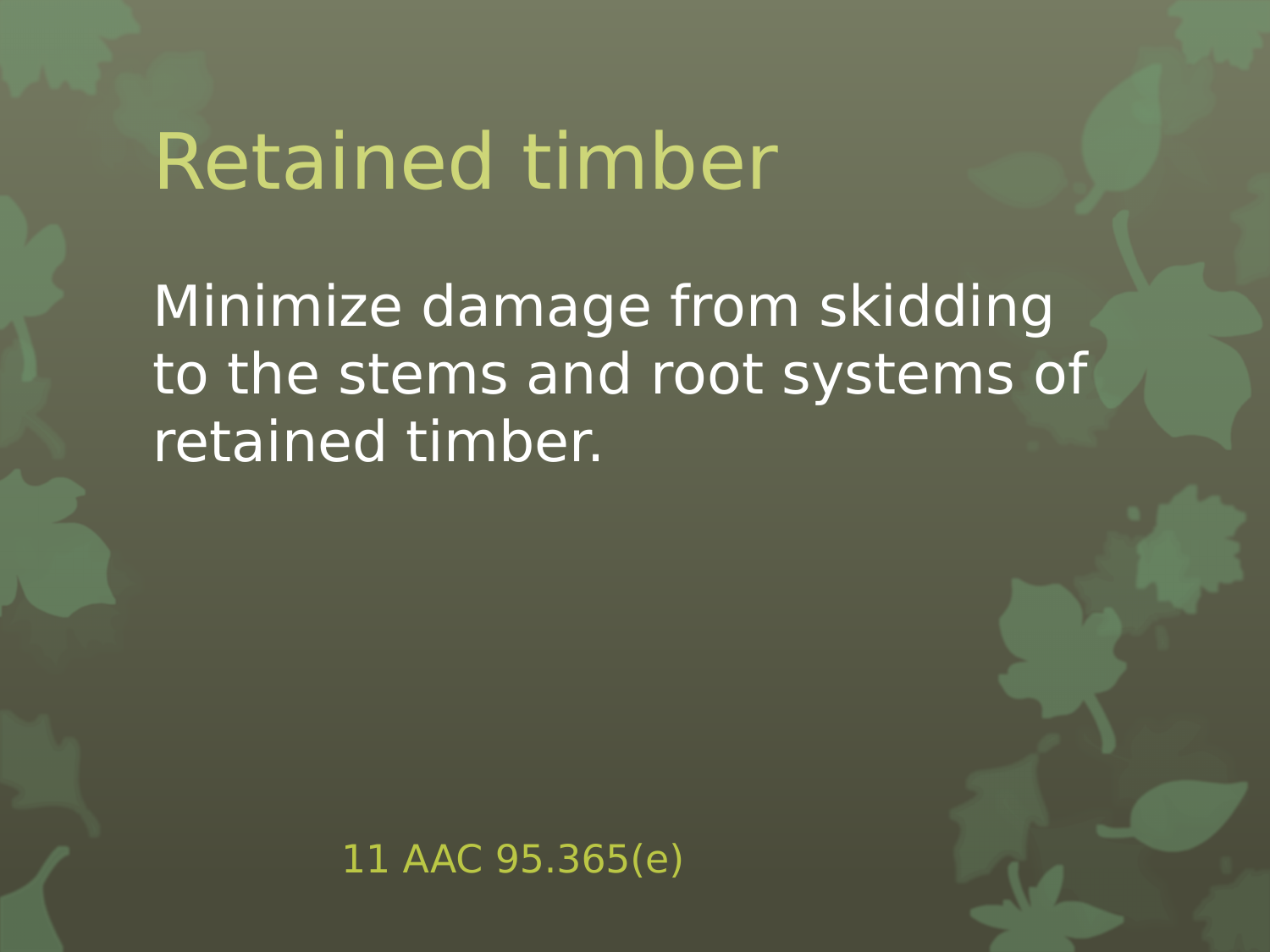

# Retained timber
Minimize damage from skidding to the stems and root systems of retained timber.

								     11 AAC 95.365(e)